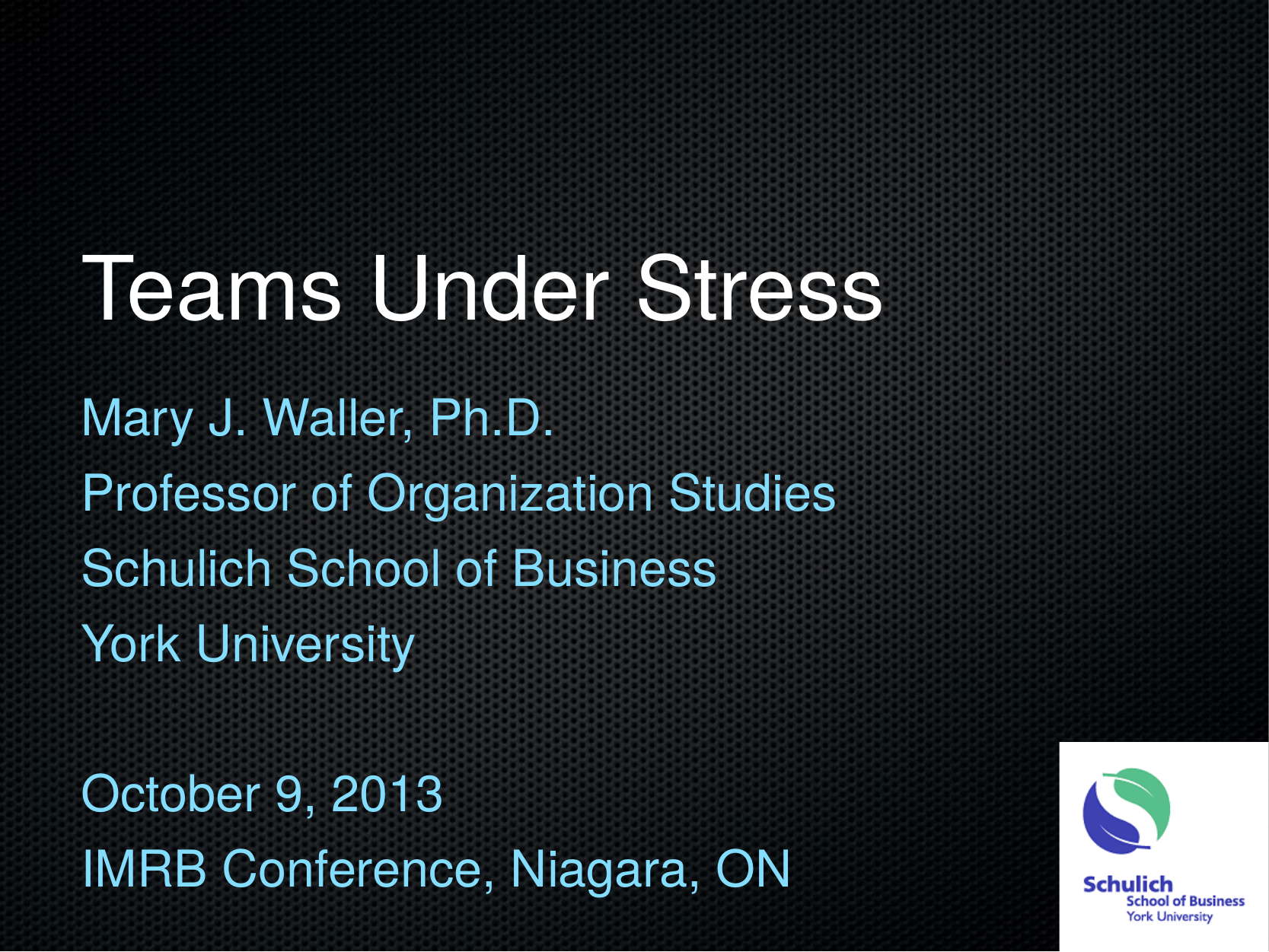

# Teams Under Stress
Mary J. Waller, Ph.D.
Professor of Organization Studies
Schulich School of Business
York University

October 9, 2013
IMRB Conference, Niagara, ON